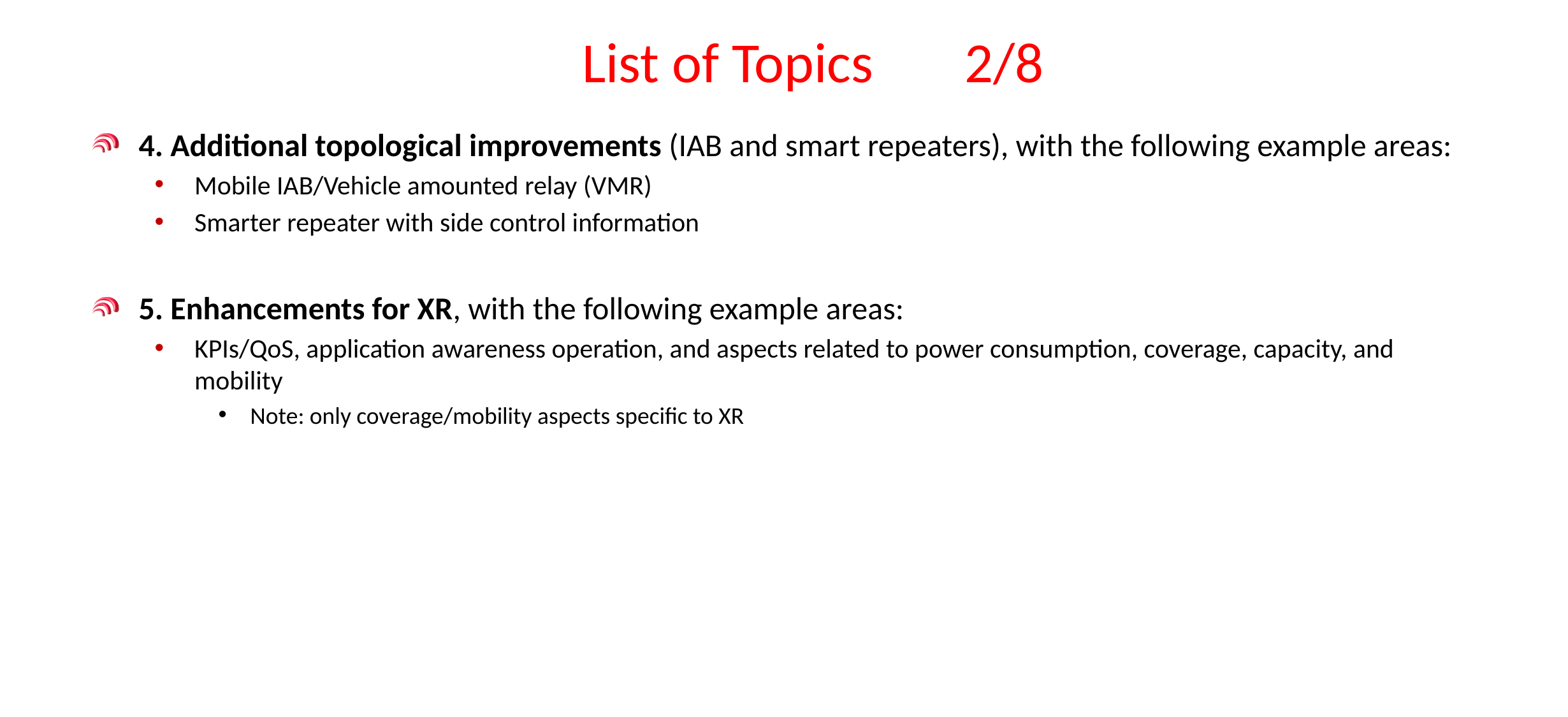

# List of Topics 	2/8
4. Additional topological improvements (IAB and smart repeaters), with the following example areas:
Mobile IAB/Vehicle amounted relay (VMR)
Smarter repeater with side control information

5. Enhancements for XR, with the following example areas:
KPIs/QoS, application awareness operation, and aspects related to power consumption, coverage, capacity, and mobility
Note: only coverage/mobility aspects specific to XR